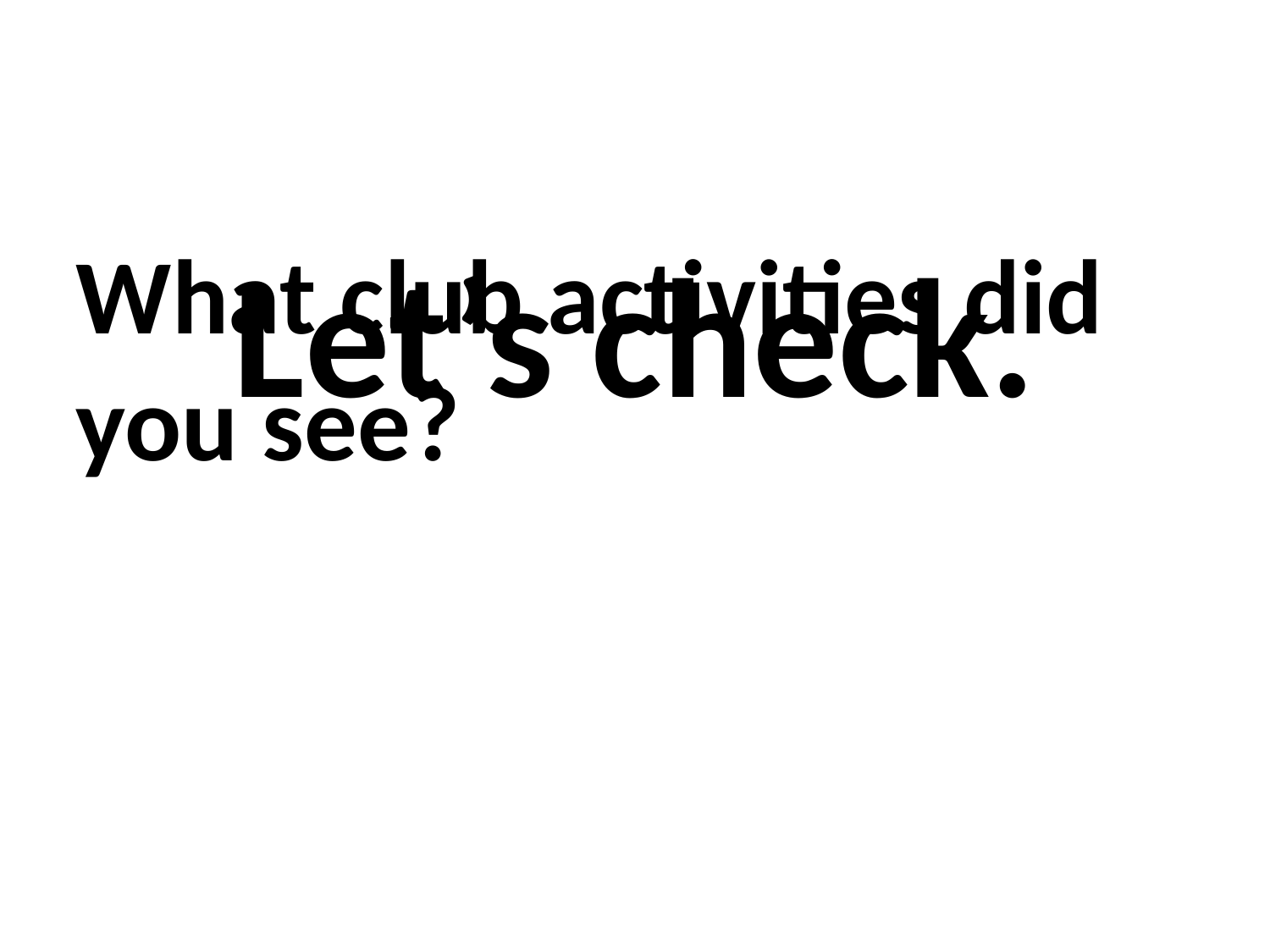

#
Let’s check.

What club activities did you see?